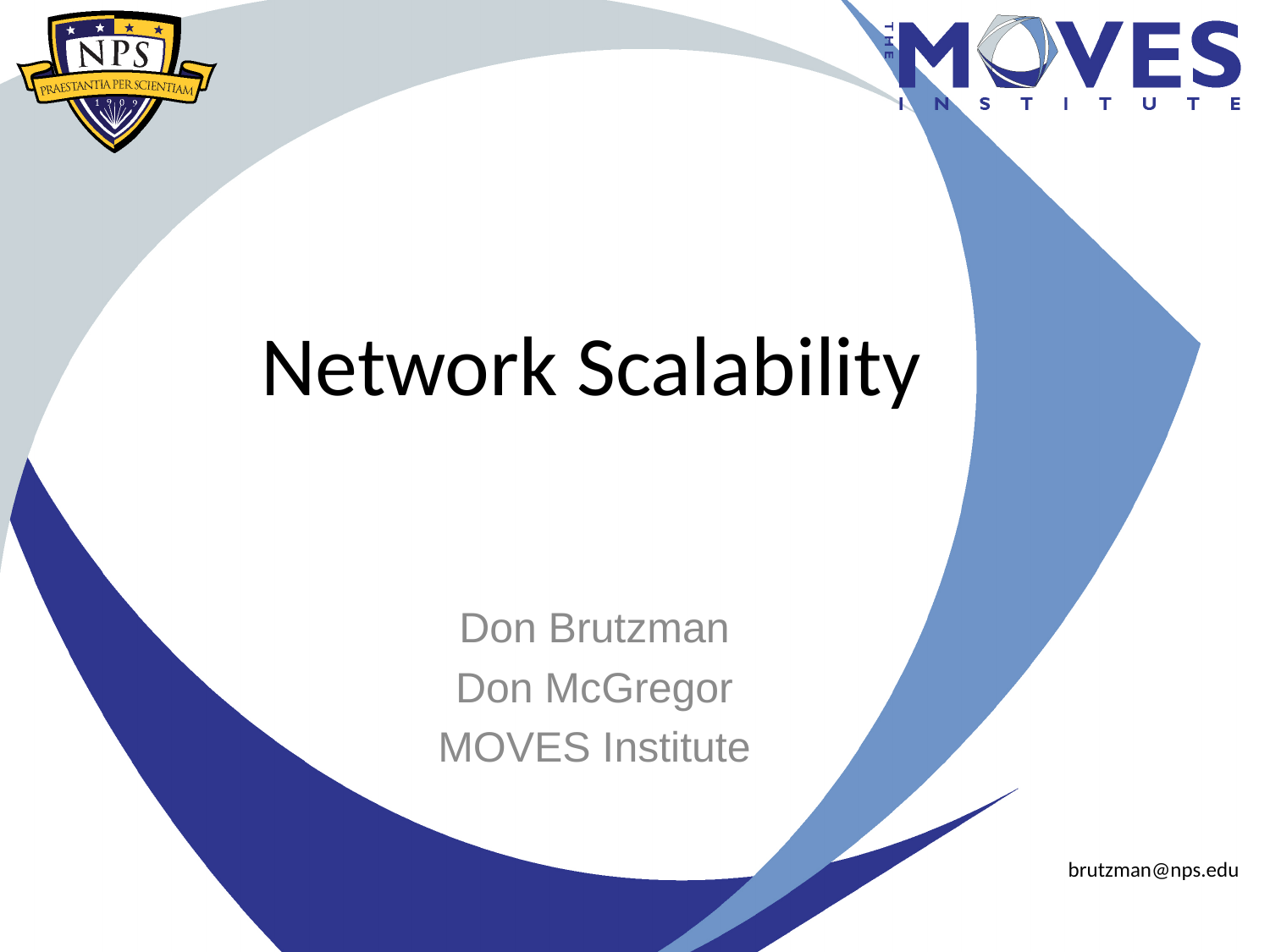

# Network Scalability
Don Brutzman
Don McGregor
MOVES Institute
brutzman@nps.edu